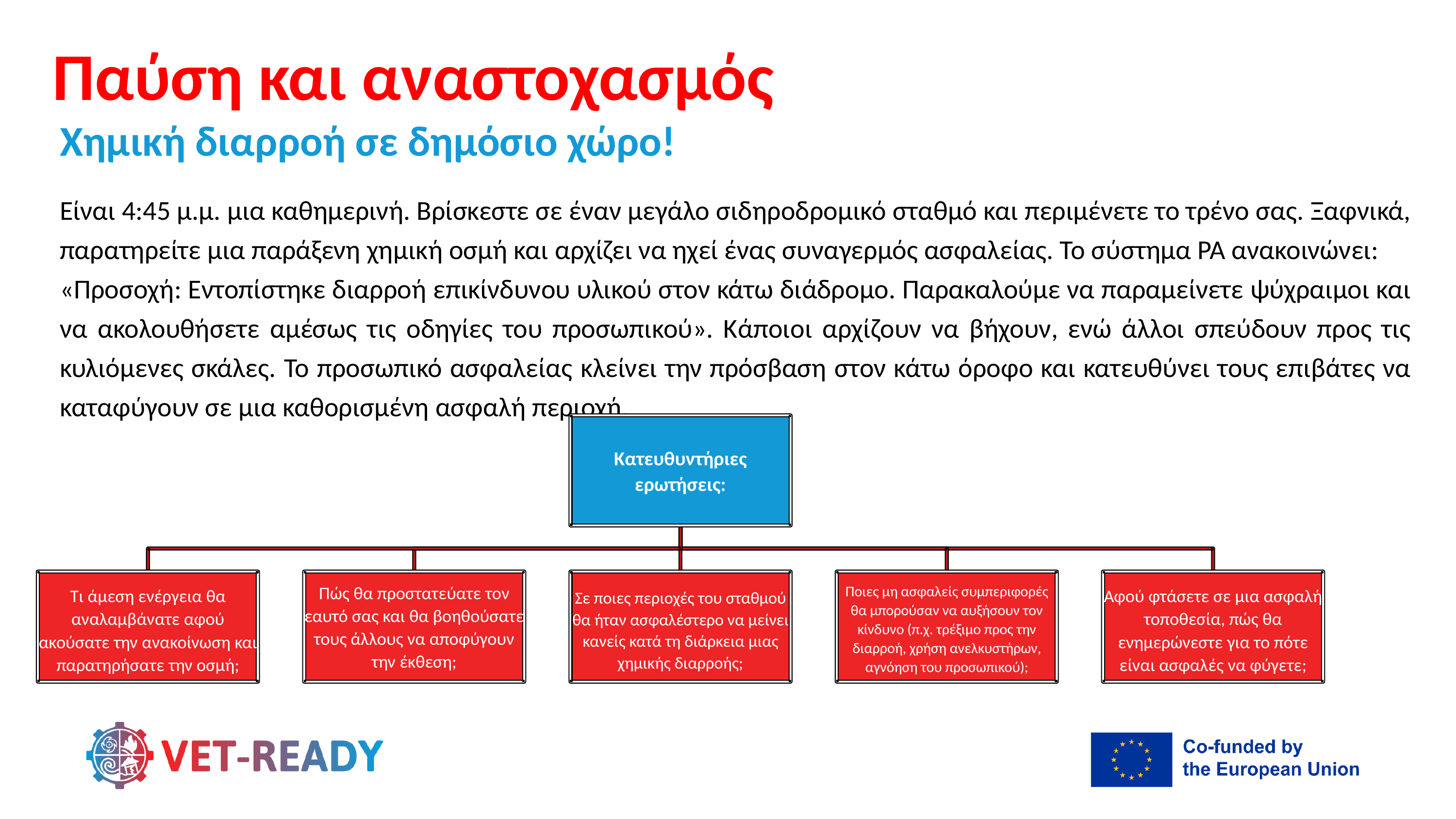

Παύση και αναστοχασμός

Χημική διαρροή σε δημόσιο χώρο!
Είναι 4:45 μ.μ. μια καθημερινή. Βρίσκεστε σε έναν μεγάλο σιδηροδρομικό σταθμό και περιμένετε το τρένο σας. Ξαφνικά, παρατηρείτε μια παράξενη χημική οσμή και αρχίζει να ηχεί ένας συναγερμός ασφαλείας. Το σύστημα PA ανακοινώνει:
«Προσοχή: Εντοπίστηκε διαρροή επικίνδυνου υλικού στον κάτω διάδρομο. Παρακαλούμε να παραμείνετε ψύχραιμοι και να ακολουθήσετε αμέσως τις οδηγίες του προσωπικού». Κάποιοι αρχίζουν να βήχουν, ενώ άλλοι σπεύδουν προς τις κυλιόμενες σκάλες. Το προσωπικό ασφαλείας κλείνει την πρόσβαση στον κάτω όροφο και κατευθύνει τους επιβάτες να καταφύγουν σε μια καθορισμένη ασφαλή περιοχή.

Κατευθυντήριες ερωτήσεις:

Τι άμεση ενέργεια θα αναλαμβάνατε αφού ακούσατε την ανακοίνωση και παρατηρήσατε την οσμή;

Πώς θα προστατεύατε τον εαυτό σας και θα βοηθούσατε τους άλλους να αποφύγουν την έκθεση;

Σε ποιες περιοχές του σταθμού θα ήταν ασφαλέστερο να μείνει κανείς κατά τη διάρκεια μιας χημικής διαρροής;

Αφού φτάσετε σε μια ασφαλή τοποθεσία, πώς θα ενημερώνεστε για το πότε είναι ασφαλές να φύγετε;

Ποιες μη ασφαλείς συμπεριφορές θα μπορούσαν να αυξήσουν τον κίνδυνο (π.χ. τρέξιμο προς την διαρροή, χρήση ανελκυστήρων, αγνόηση του προσωπικού);